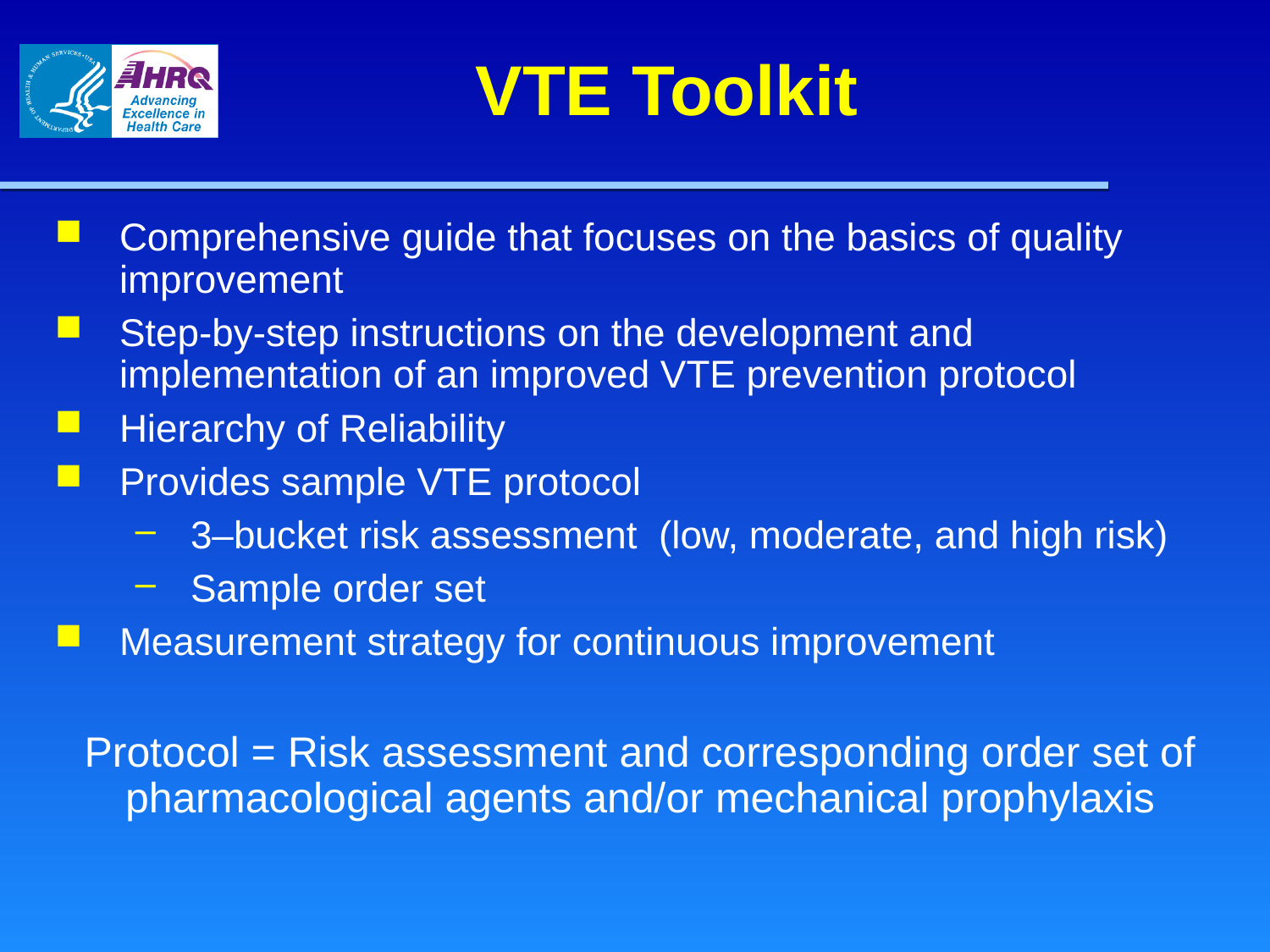

# VTE Toolkit
Comprehensive guide that focuses on the basics of quality improvement
Step-by-step instructions on the development and implementation of an improved VTE prevention protocol
Hierarchy of Reliability
Provides sample VTE protocol
3–bucket risk assessment  (low, moderate, and high risk)
Sample order set
Measurement strategy for continuous improvement

Protocol = Risk assessment and corresponding order set of pharmacological agents and/or mechanical prophylaxis